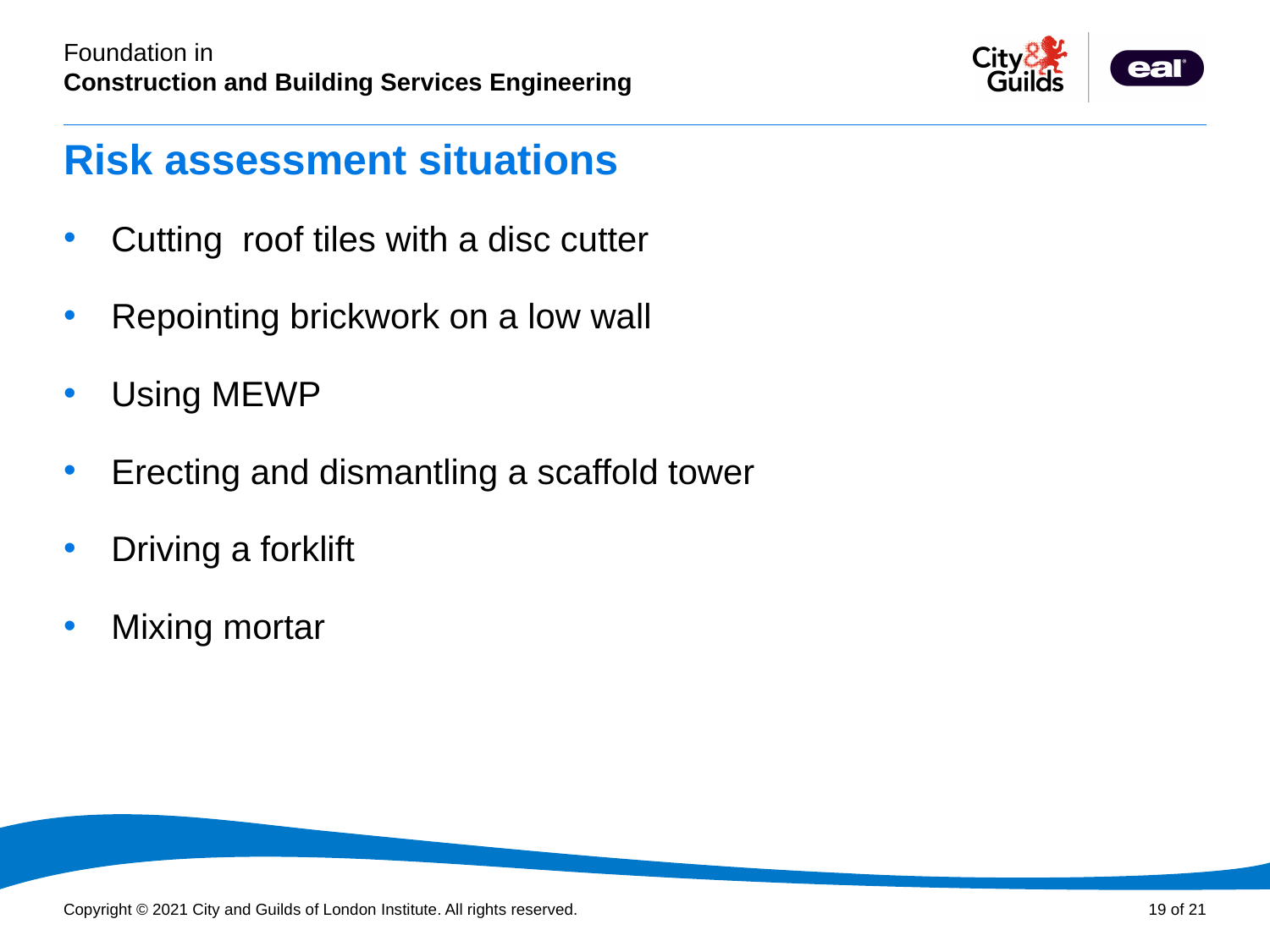

# Risk assessment situations
Cutting  roof tiles with a disc cutter
Repointing brickwork on a low wall
Using MEWP
Erecting and dismantling a scaffold tower
Driving a forklift
Mixing mortar